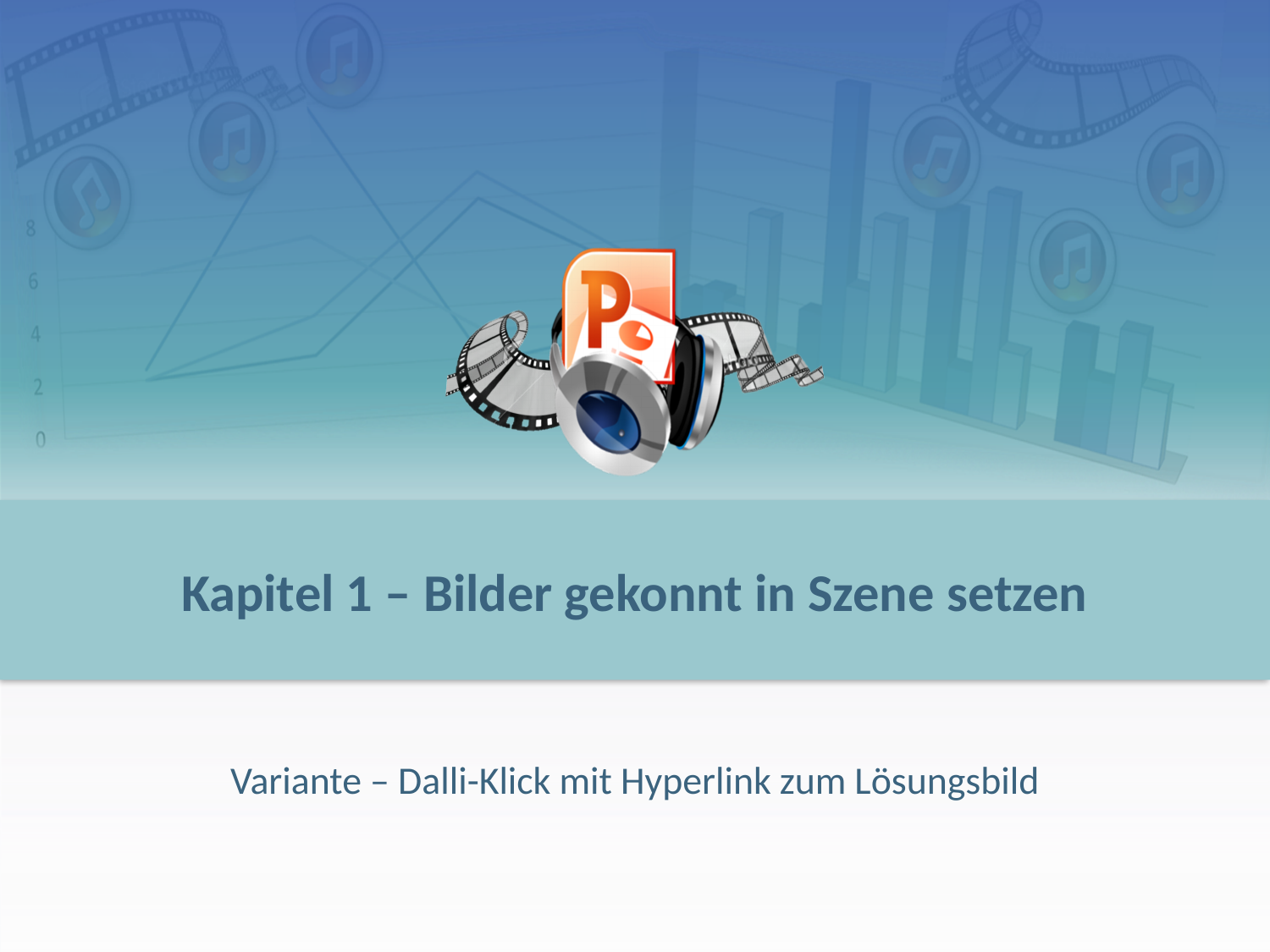

# Kapitel 1 – Bilder gekonnt in Szene setzen
Variante – Dalli-Klick mit Hyperlink zum Lösungsbild